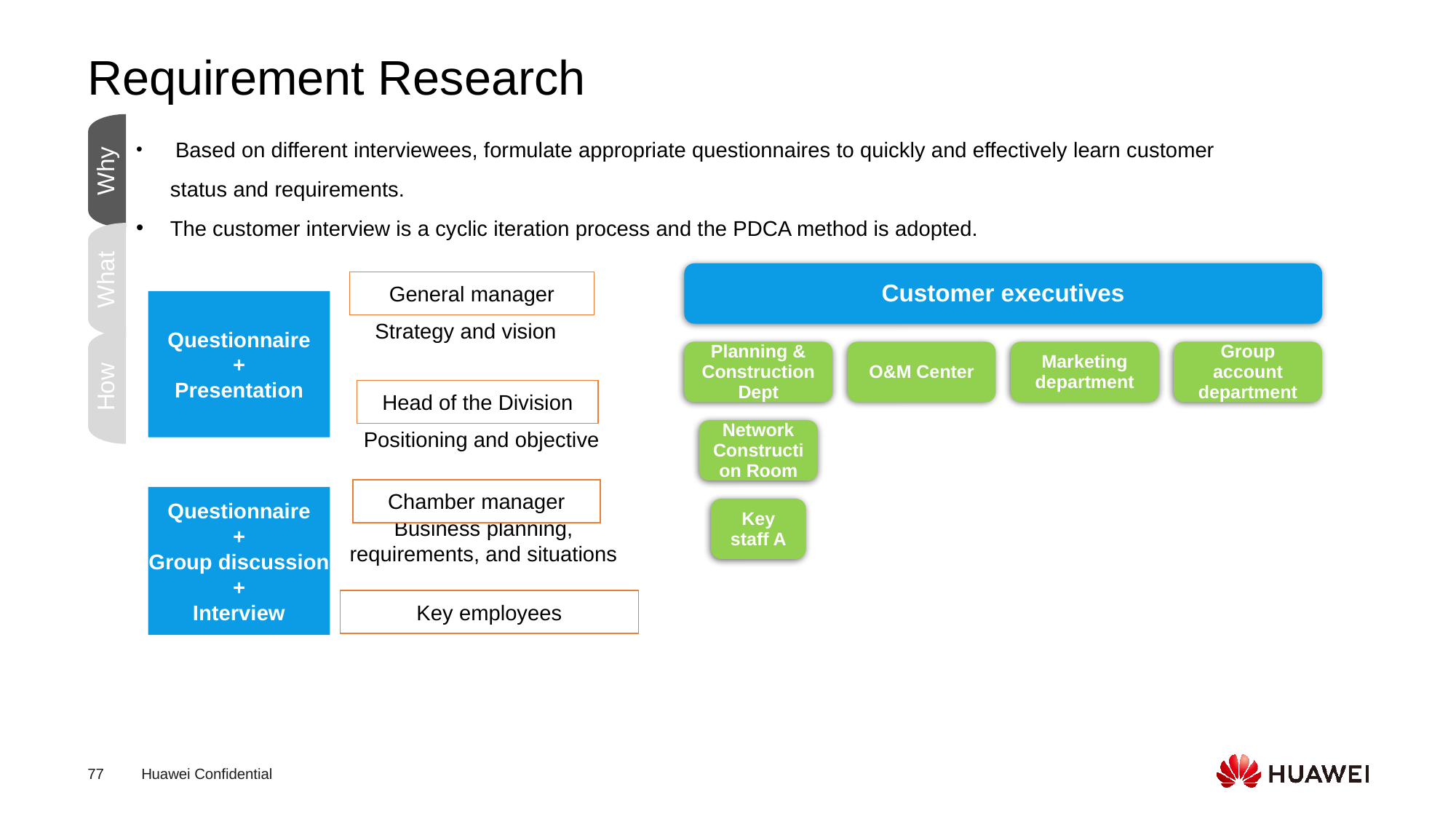

# Requirement Research
Why
What
How
 Based on different interviewees, formulate appropriate questionnaires to quickly and effectively learn customer status and requirements.
The customer interview is a cyclic iteration process and the PDCA method is adopted.

Customer executives
Planning & Construction Dept
O&M Center
Marketing department
Group account department
Network Construction Room
Key staff A
General manager
Questionnaire
+
Presentation
Strategy and vision
Head of the Division
Positioning and objective
Chamber manager
Questionnaire
+
Group discussion
+
Interview
Business planning, requirements, and situations
Key employees